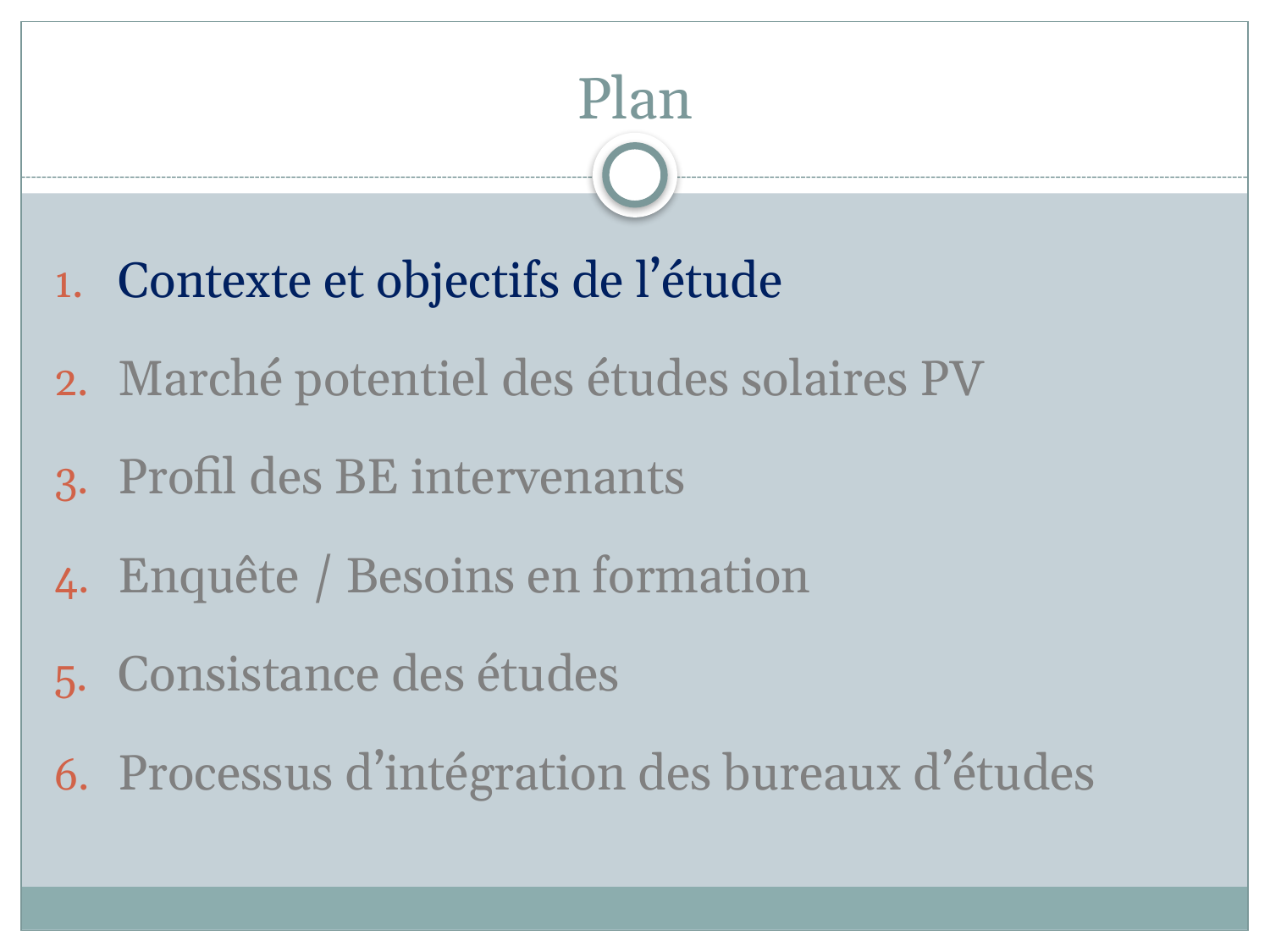

# Plan
Contexte et objectifs de l’étude
Marché potentiel des études solaires PV
Profil des BE intervenants
Enquête / Besoins en formation
Consistance des études
Processus d’intégration des bureaux d’études